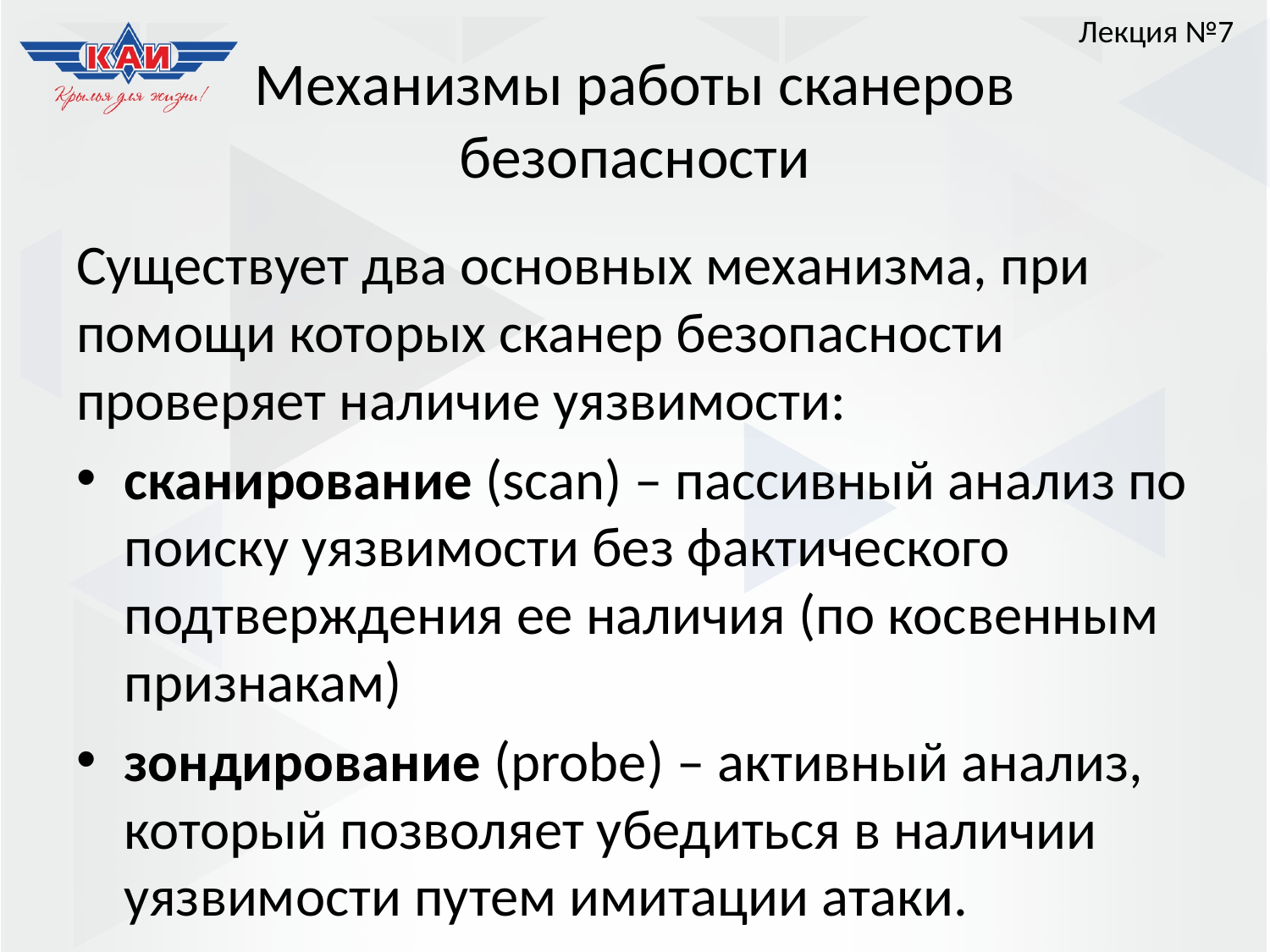

Лекция №7
# Механизмы работы сканеров безопасности
Существует два основных механизма, при помощи которых сканер безопасности проверяет наличие уязвимости:
сканирование (scan) – пассивный анализ по поиску уязвимости без фактического подтверждения ее наличия (по косвенным признакам)
зондирование (probe) – активный анализ, который позволяет убедиться в наличии уязвимости путем имитации атаки.